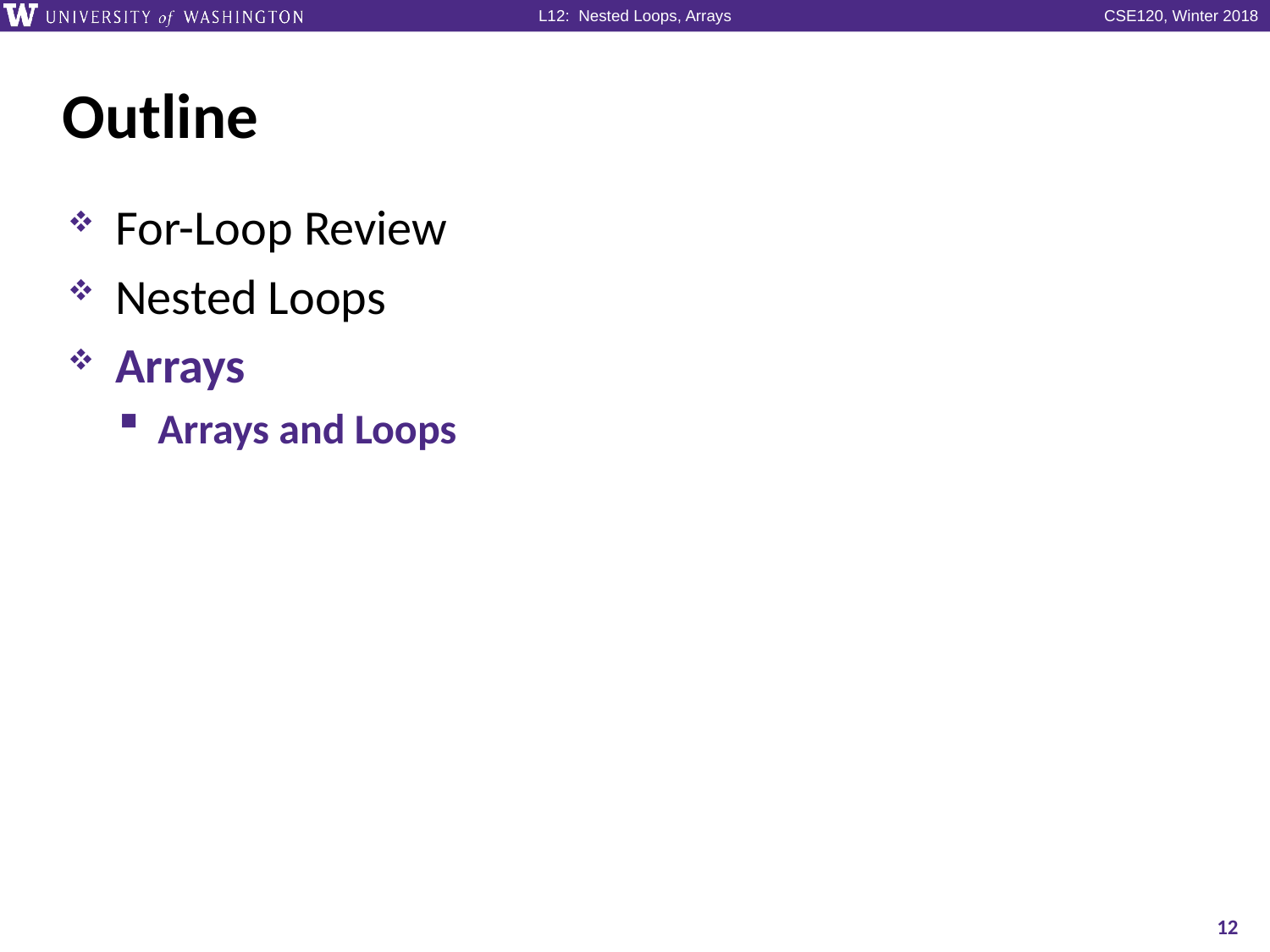

# Outline
For-Loop Review
Nested Loops
Arrays
Arrays and Loops
12